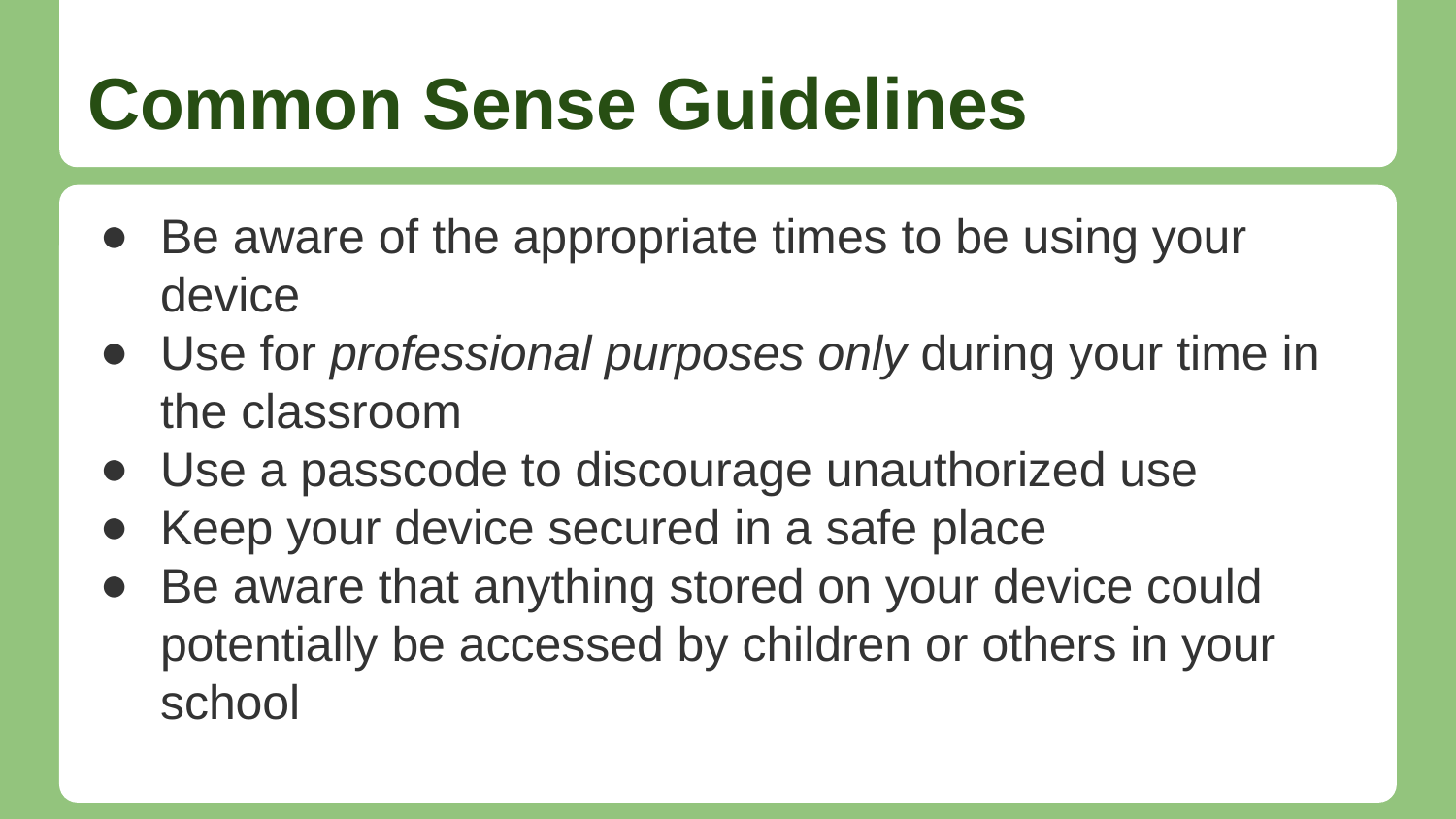

# Common Sense Guidelines
Be aware of the appropriate times to be using your device
Use for professional purposes only during your time in the classroom
Use a passcode to discourage unauthorized use
Keep your device secured in a safe place
Be aware that anything stored on your device could potentially be accessed by children or others in your school